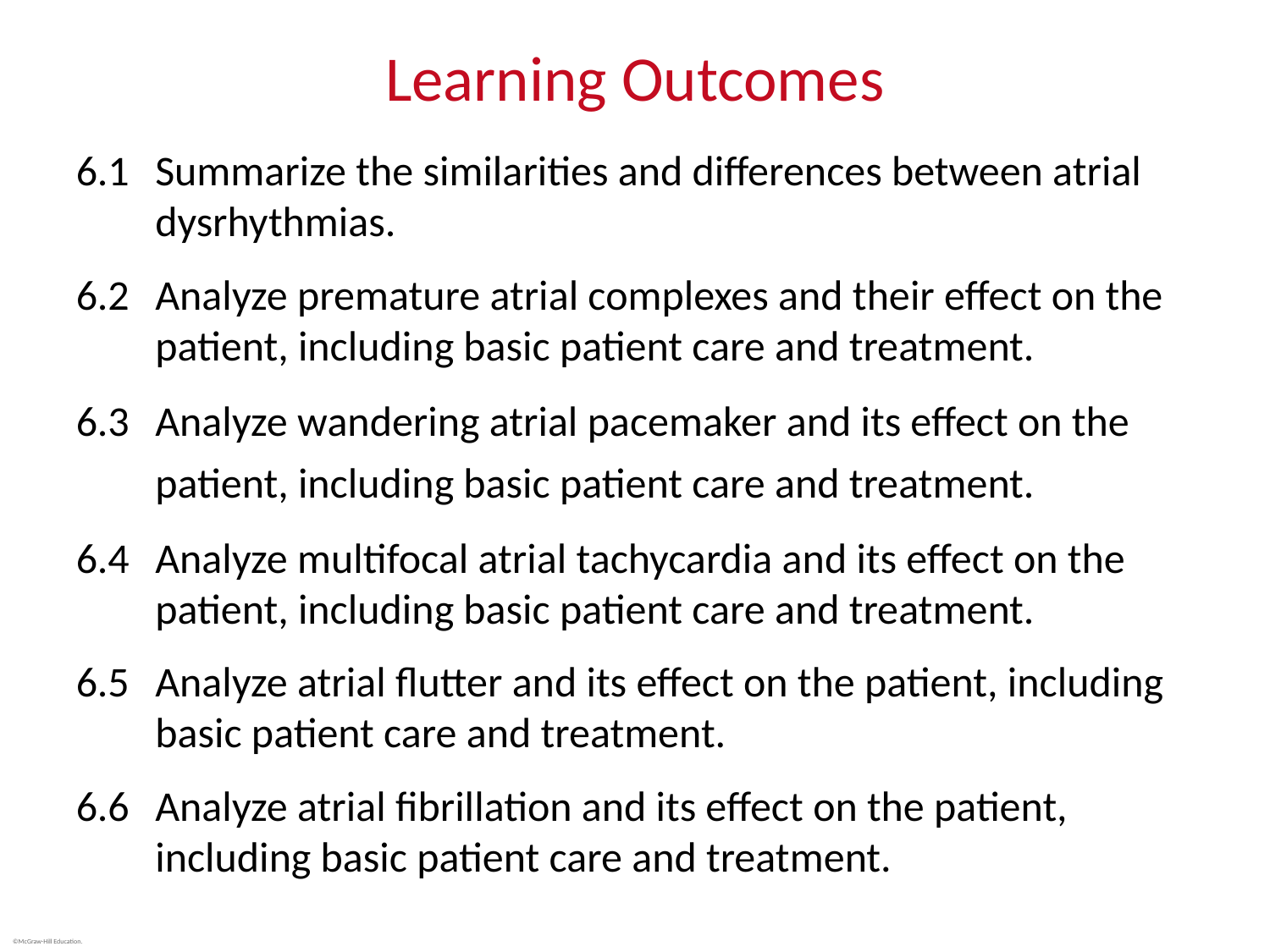

# Learning Outcomes
6.1	Summarize the similarities and differences between atrial dysrhythmias.
6.2	Analyze premature atrial complexes and their effect on the patient, including basic patient care and treatment.
6.3	Analyze wandering atrial pacemaker and its effect on the patient, including basic patient care and treatment.
6.4	Analyze multifocal atrial tachycardia and its effect on the patient, including basic patient care and treatment.
6.5	Analyze atrial flutter and its effect on the patient, including basic patient care and treatment.
6.6	Analyze atrial fibrillation and its effect on the patient, including basic patient care and treatment.